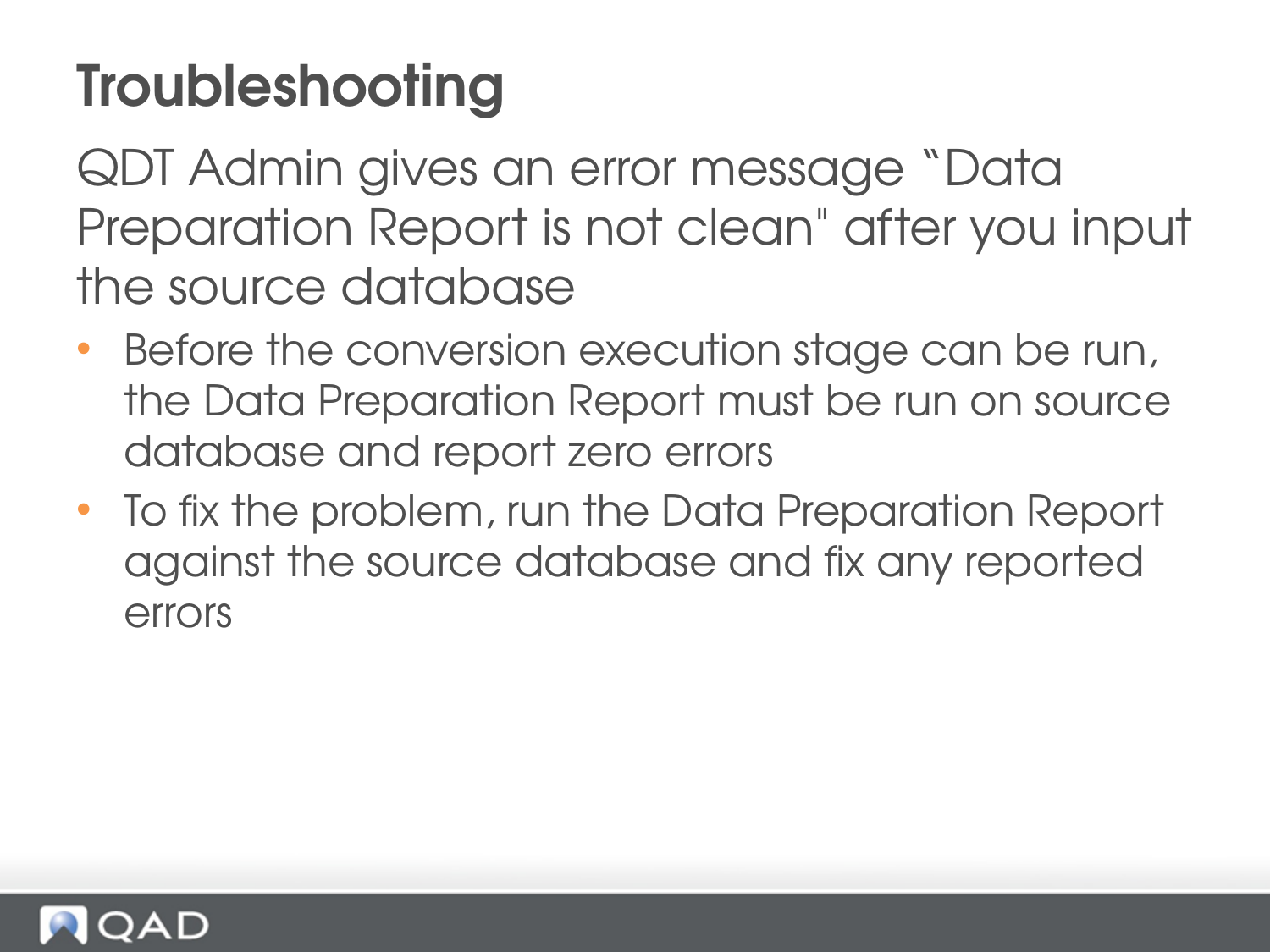

# Troubleshooting
QDT Admin gives an error message “Data Preparation Report is not clean" after you input the source database
Before the conversion execution stage can be run, the Data Preparation Report must be run on source database and report zero errors
To fix the problem, run the Data Preparation Report against the source database and fix any reported errors